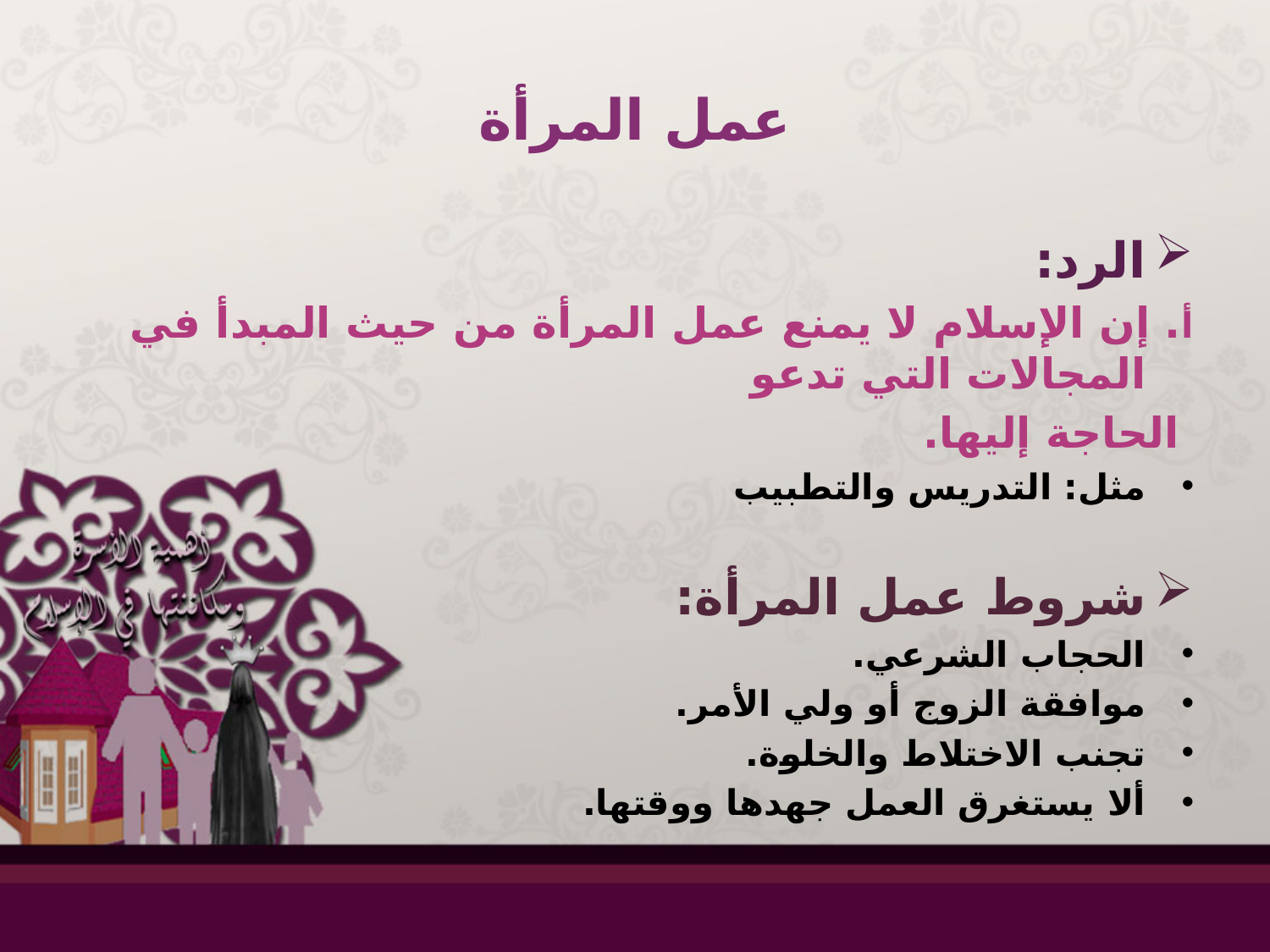

# عمل المرأة
الرد:
أ. إن الإسلام لا يمنع عمل المرأة من حيث المبدأ في المجالات التي تدعو
 الحاجة إليها.
مثل: التدريس والتطبيب

شروط عمل المرأة:
الحجاب الشرعي.
موافقة الزوج أو ولي الأمر.
تجنب الاختلاط والخلوة.
ألا يستغرق العمل جهدها ووقتها.